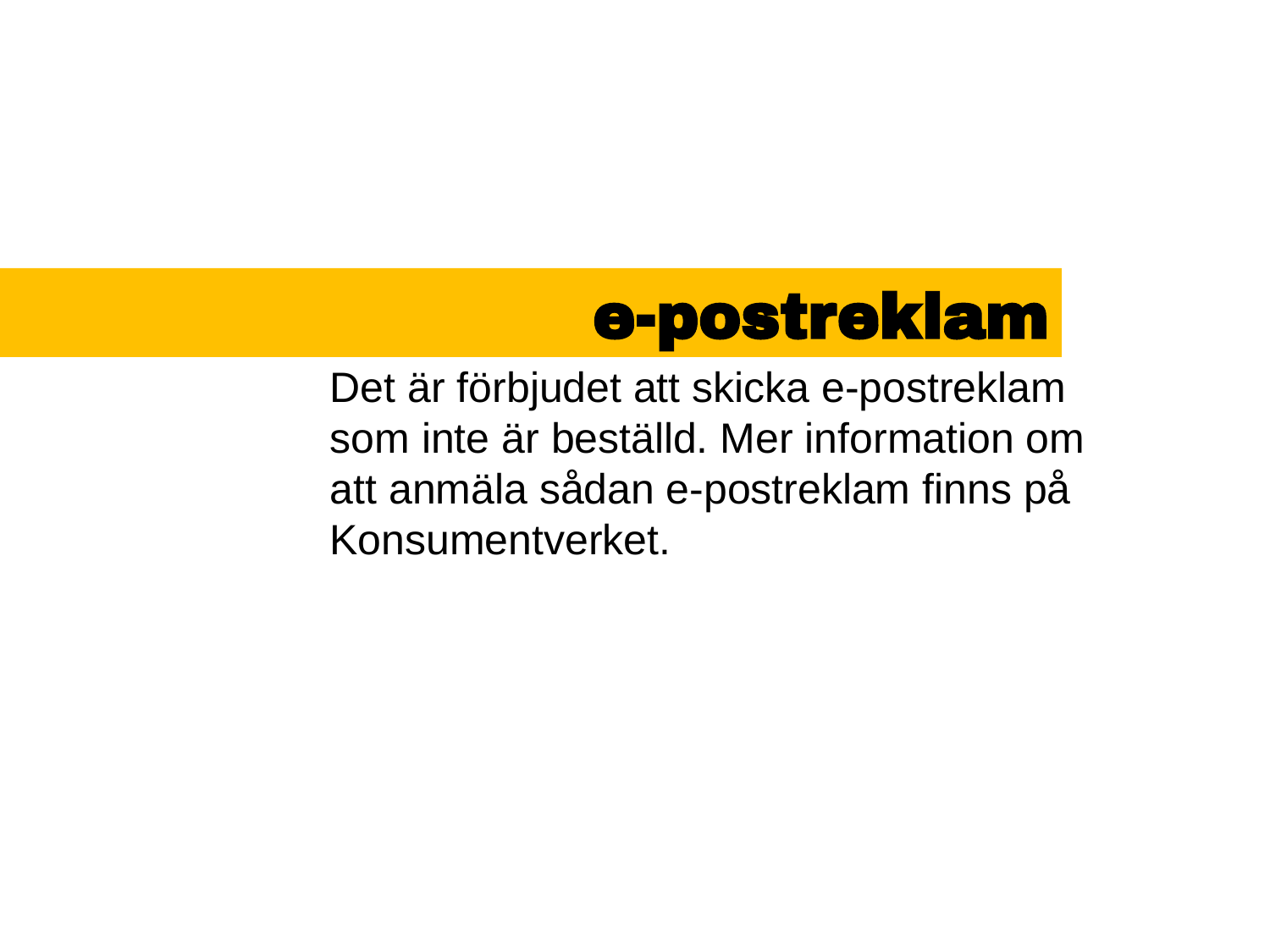

e-postreklam
Det är förbjudet att skicka e-postreklam som inte är beställd. Mer information om att anmäla sådan e-postreklam finns på Konsumentverket.